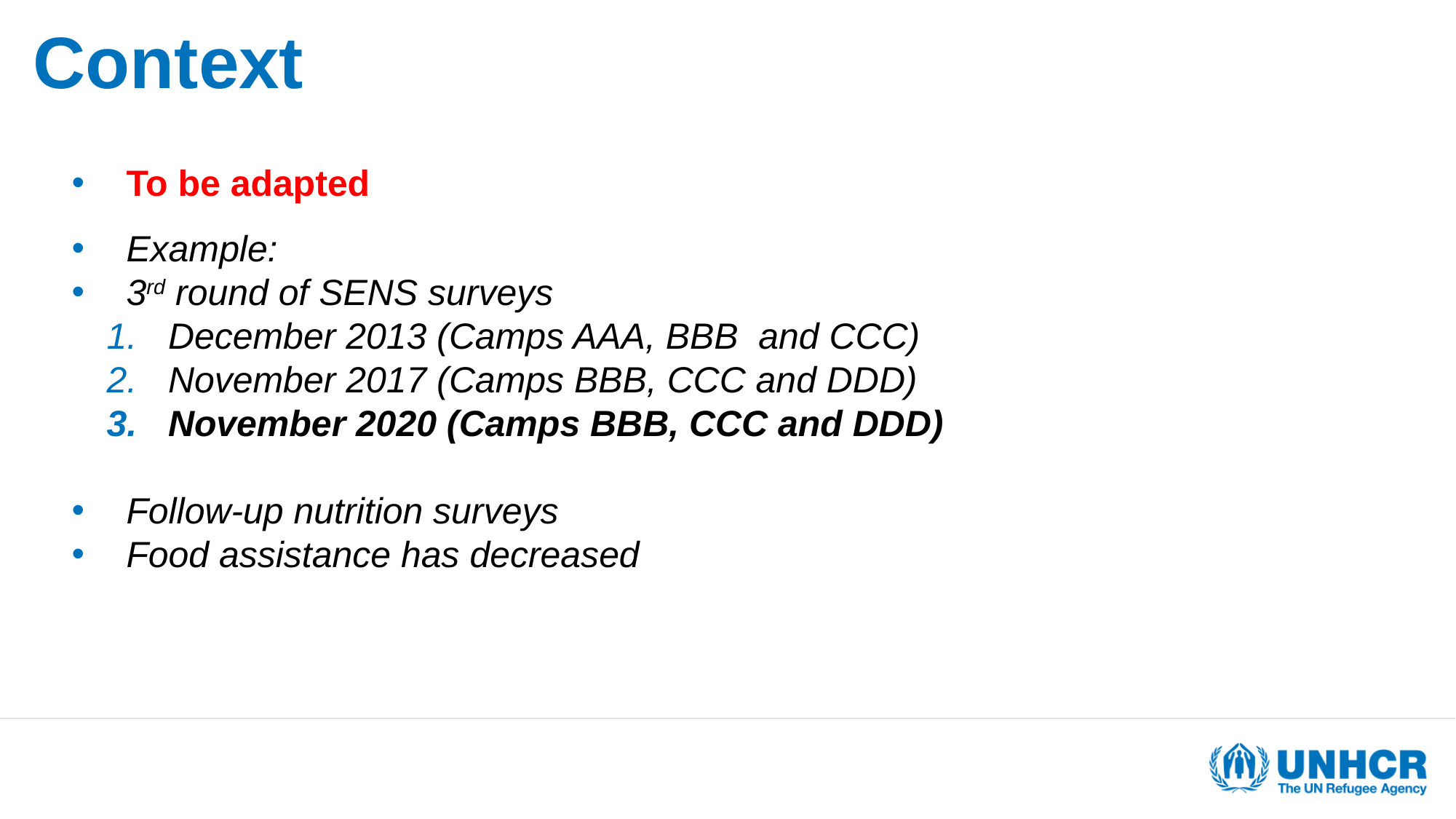

# Context
To be adapted
Example:
3rd round of SENS surveys
December 2013 (Camps AAA, BBB  and CCC)
November 2017 (Camps BBB, CCC and DDD)
November 2020 (Camps BBB, CCC and DDD)

Follow-up nutrition surveys
Food assistance has decreased